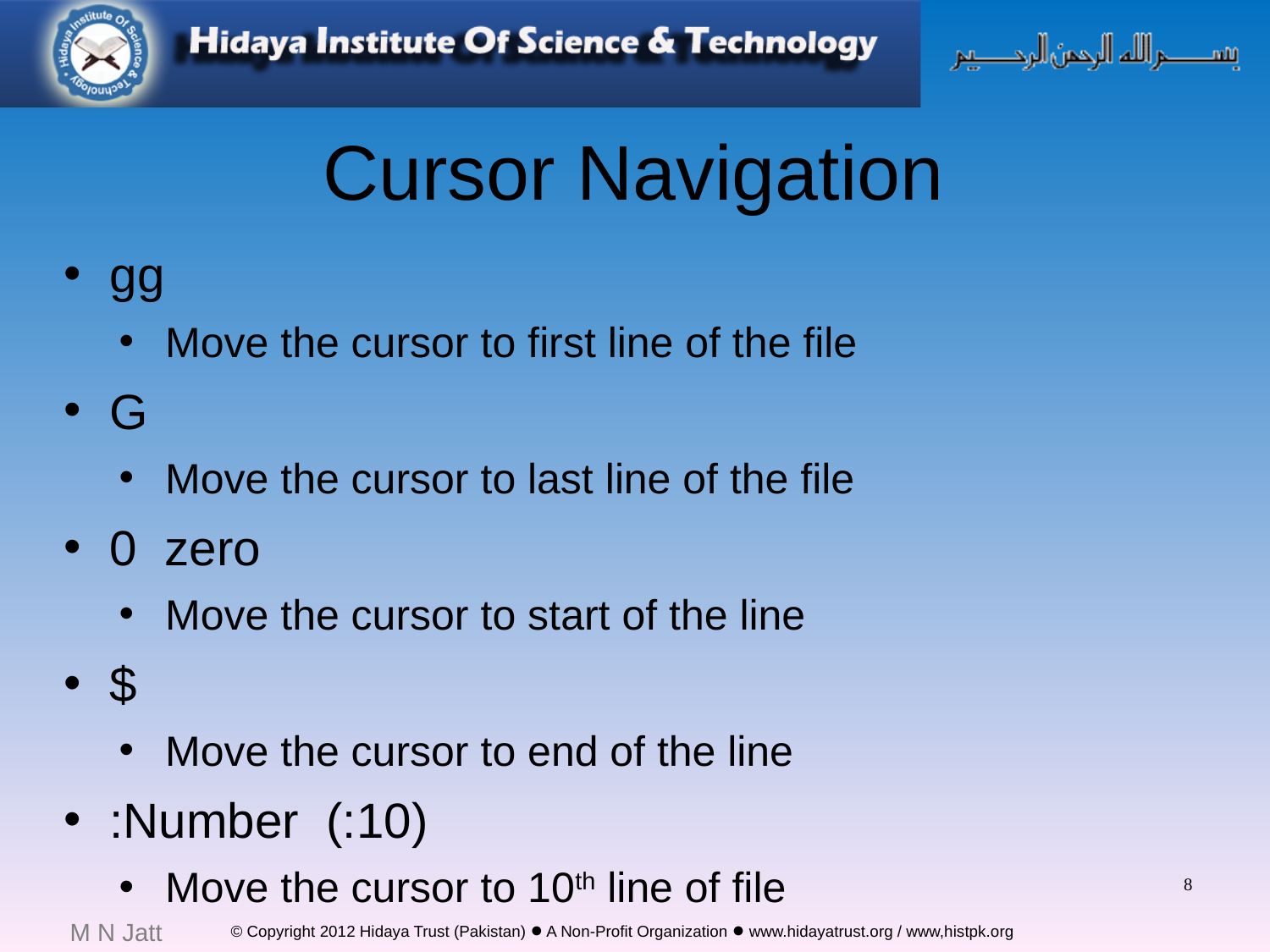

# Cursor Navigation
gg
Move the cursor to first line of the file
G
Move the cursor to last line of the file
0  zero
Move the cursor to start of the line
$
Move the cursor to end of the line
:Number  (:10)
Move the cursor to 10th line of file

8